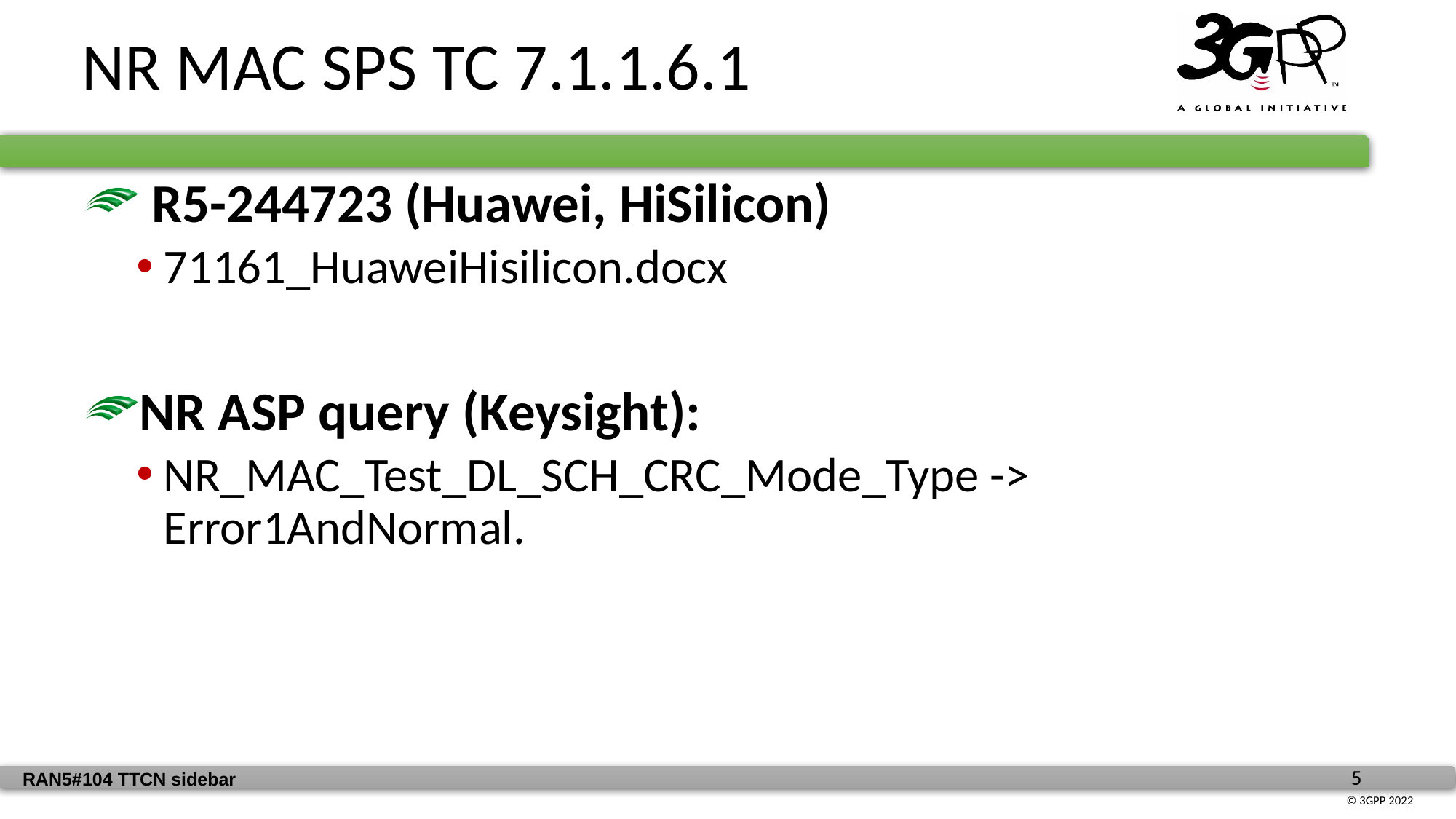

NR MAC SPS TC 7.1.1.6.1
 R5-244723 (Huawei, HiSilicon)
71161_HuaweiHisilicon.docx

NR ASP query (Keysight):
NR_MAC_Test_DL_SCH_CRC_Mode_Type -> Error1AndNormal.